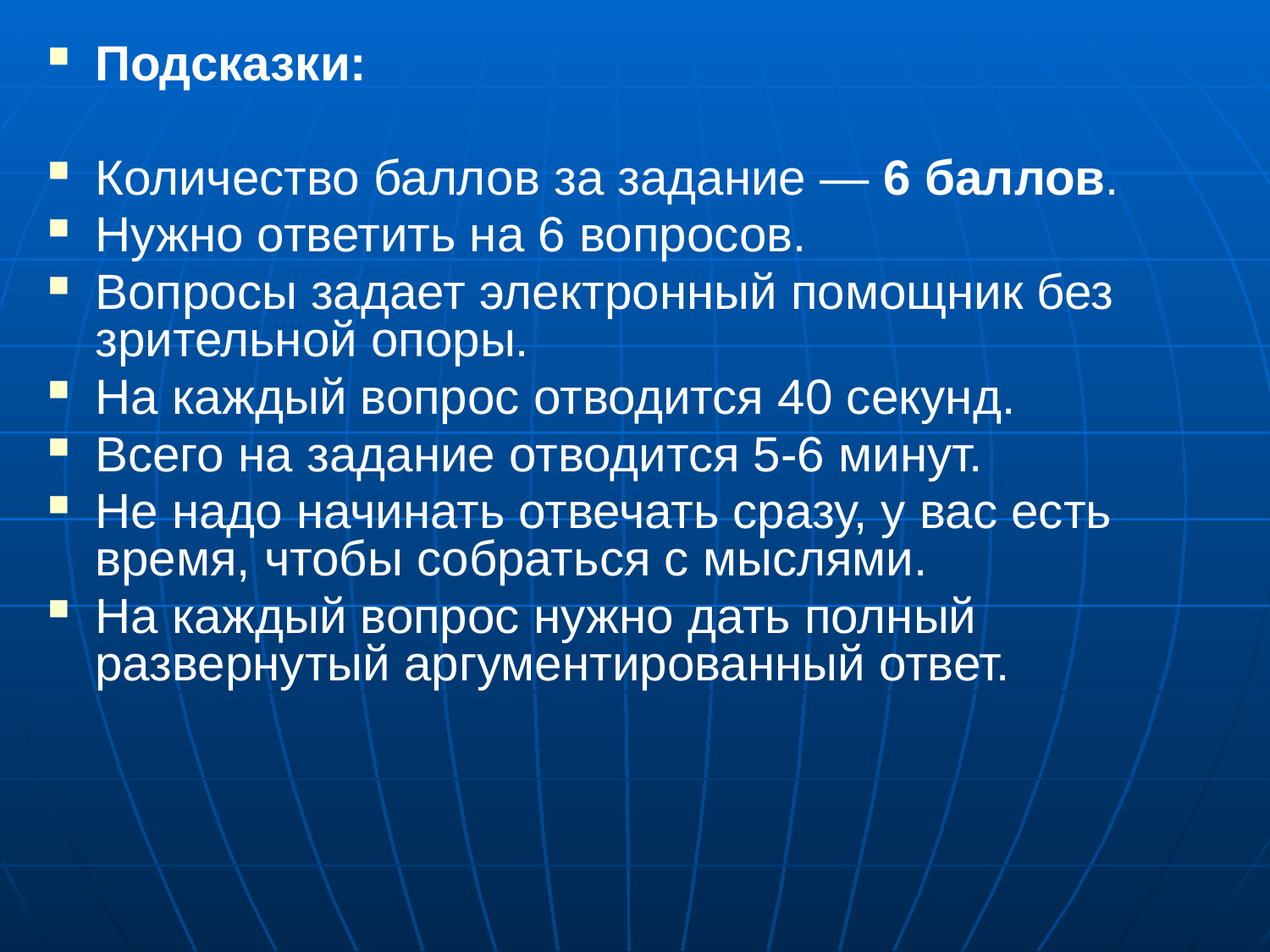

Подсказки:

Количество баллов за задание — 6 баллов.
Нужно ответить на 6 вопросов.
Вопросы задает электронный помощник без зрительной опоры.
На каждый вопрос отводится 40 секунд.
Всего на задание отводится 5-6 минут.
Не надо начинать отвечать сразу, у вас есть время, чтобы собраться с мыслями.
На каждый вопрос нужно дать полный развернутый аргументированный ответ.